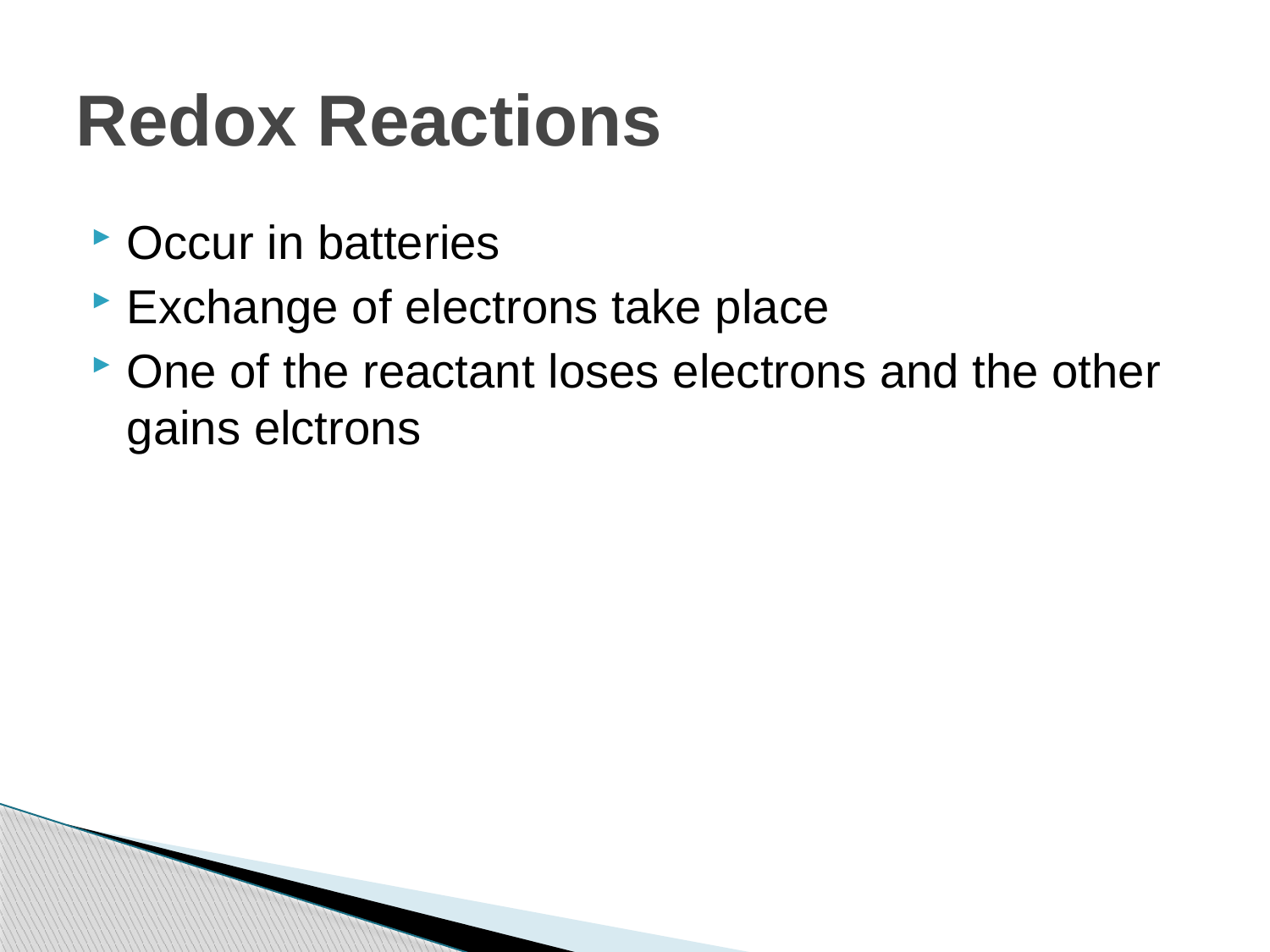

# Redox Reactions
Occur in batteries
Exchange of electrons take place
One of the reactant loses electrons and the other gains elctrons